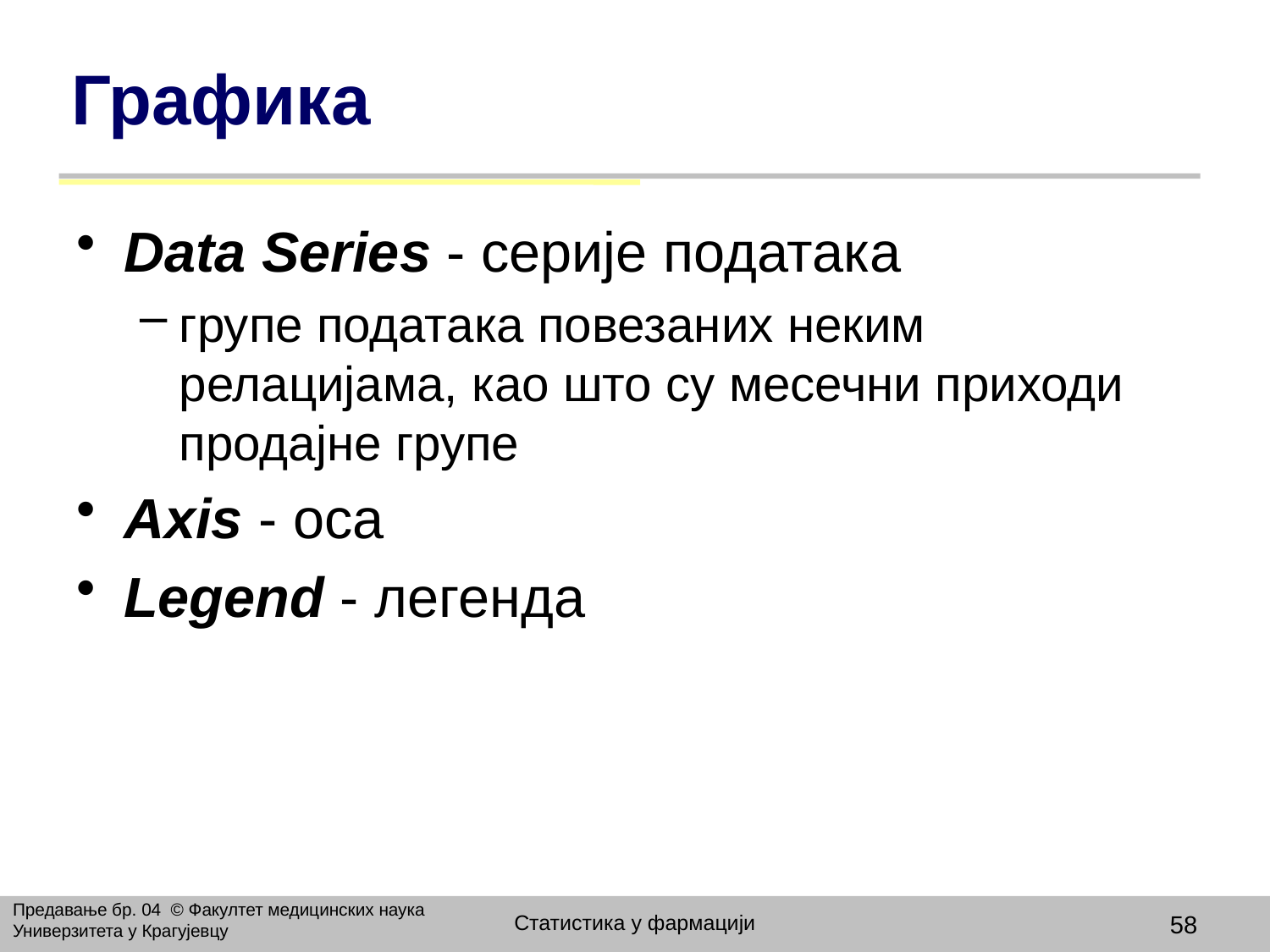

# Графика
Data Series - серије података
групе података повезаних неким релацијама, као што су месечни приходи продајне групе
Axis - оса
Legend - легенда
Предавање бр. 04  © Факултет медицинских наука Универзитета у Крагујевцу
Статистика у фармацији
58